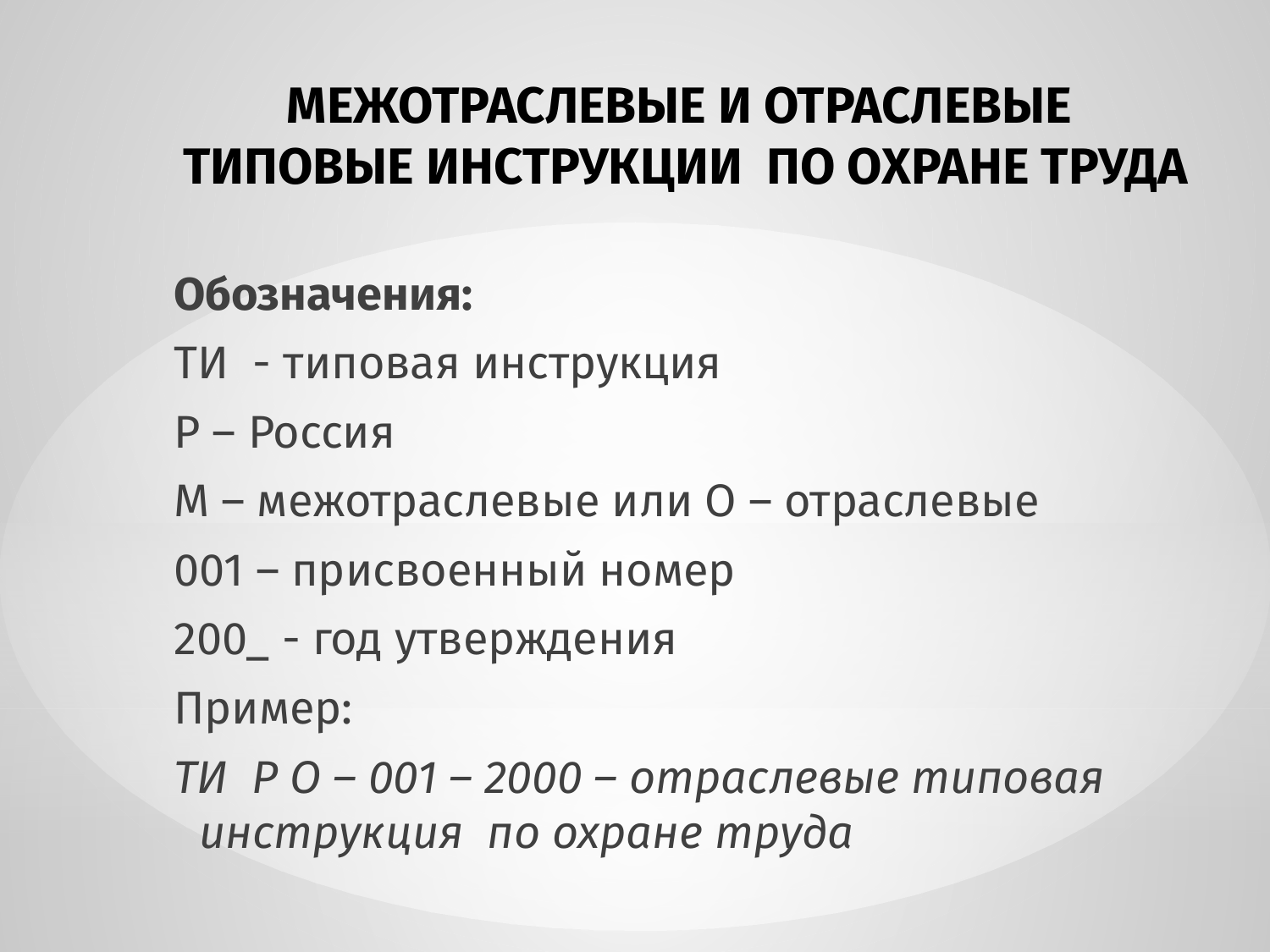

# МЕЖОТРАСЛЕВЫЕ И ОТРАСЛЕВЫЕ  ТИПОВЫЕ ИНСТРУКЦИИ  ПО ОХРАНЕ ТРУДА
Обозначения:
ТИ  - типовая инструкция
Р – Россия
М – межотраслевые или О – отраслевые
001 – присвоенный номер
200_ - год утверждения
Пример:
ТИ  Р О – 001 – 2000 – отраслевые типовая инструкция  по охране труда